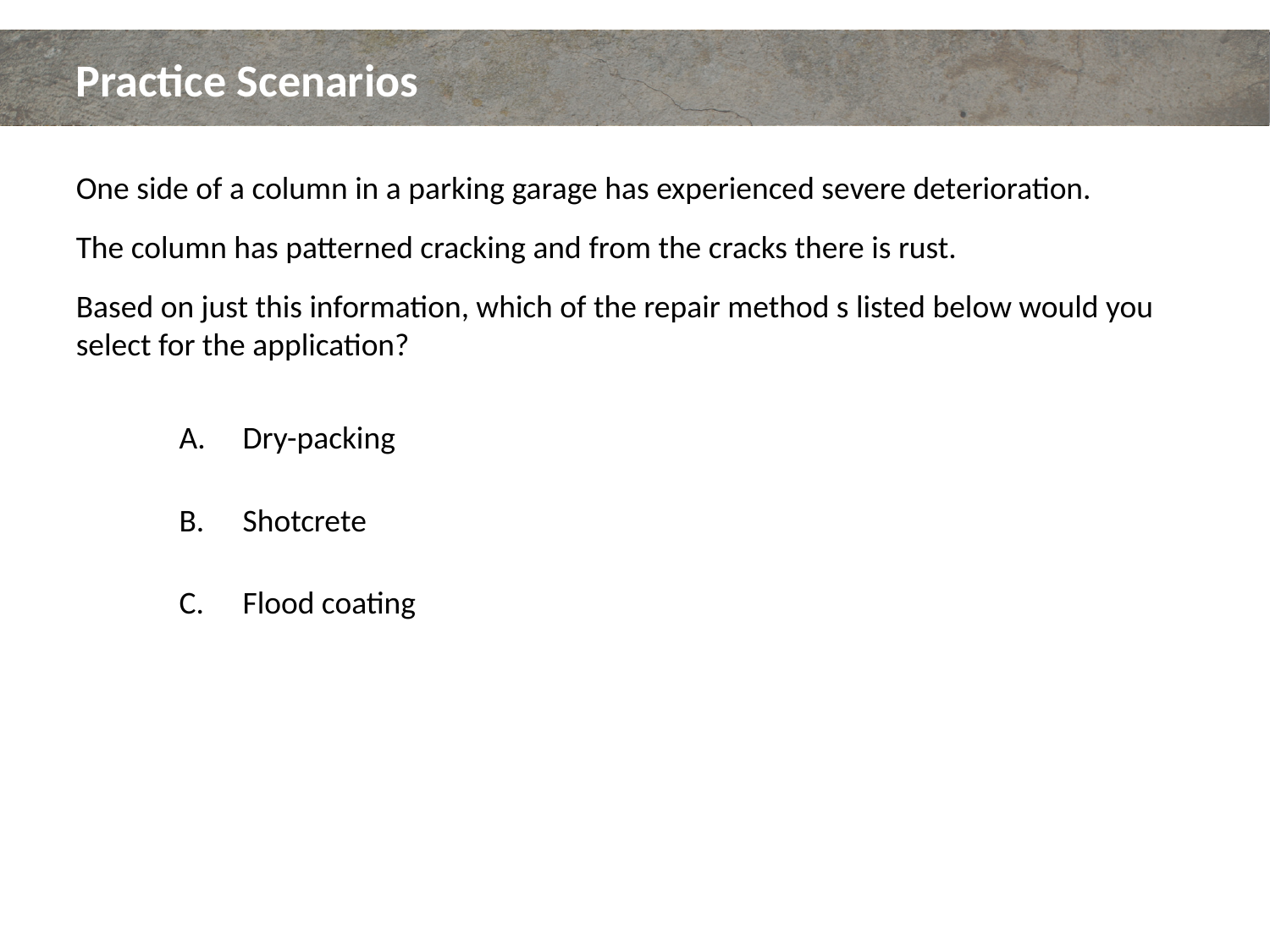

# Practice Scenarios
One side of a column in a parking garage has experienced severe deterioration.
The column has patterned cracking and from the cracks there is rust.
Based on just this information, which of the repair method s listed below would you select for the application?
Dry-packing
Shotcrete
Flood coating